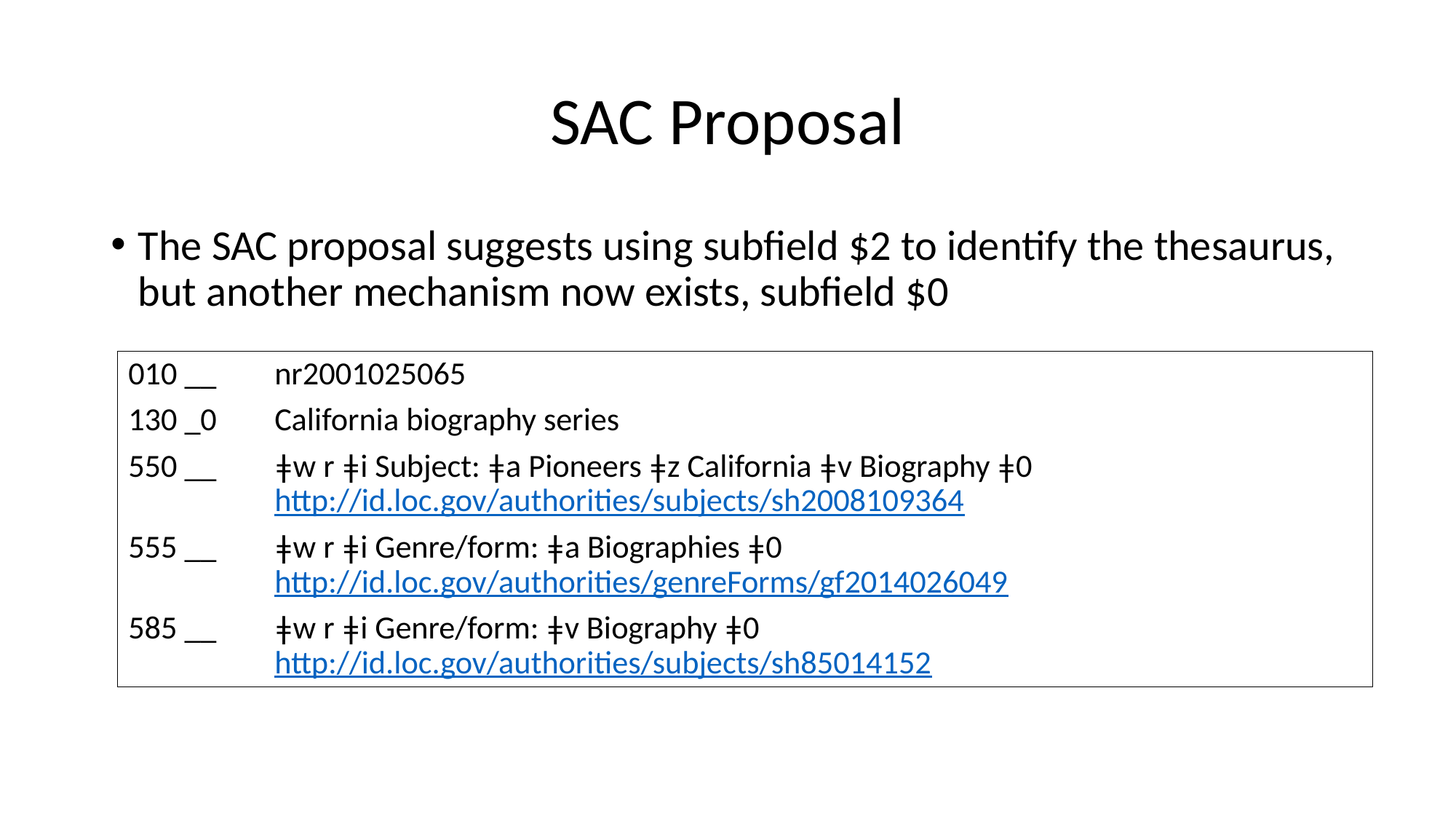

# SAC Proposal
The SAC proposal suggests using subfield $2 to identify the thesaurus, but another mechanism now exists, subfield $0
010 __	nr2001025065
130 _0 	California biography series
550 __ 	ǂw r ǂi Subject: ǂa Pioneers ǂz California ǂv Biography ǂ0 http://id.loc.gov/authorities/subjects/sh2008109364
555 __	ǂw r ǂi Genre/form: ǂa Biographies ǂ0 http://id.loc.gov/authorities/genreForms/gf2014026049
585 __	ǂw r ǂi Genre/form: ǂv Biography ǂ0 http://id.loc.gov/authorities/subjects/sh85014152